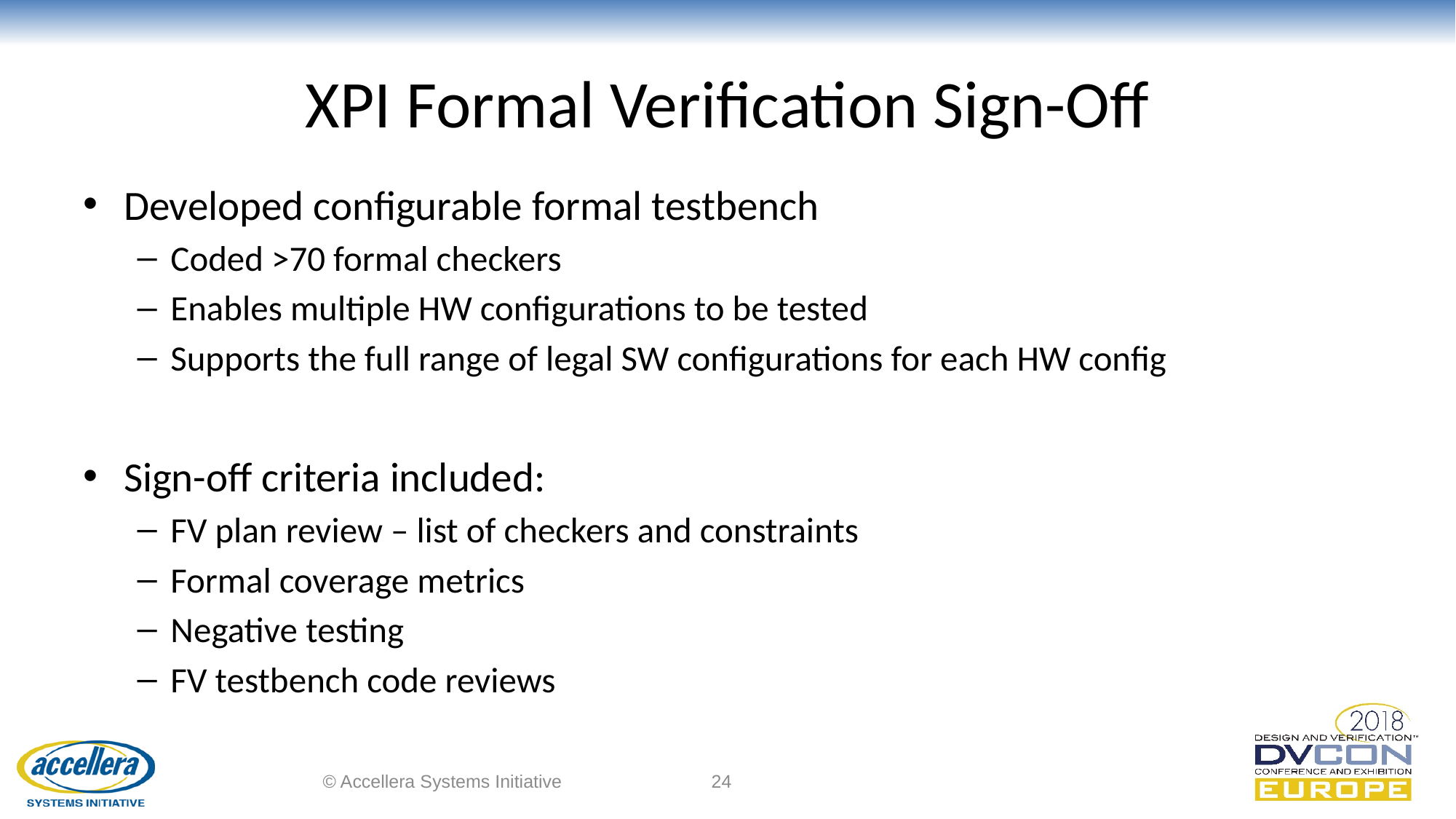

# XPI Formal Verification Sign-Off
Developed configurable formal testbench
Coded >70 formal checkers
Enables multiple HW configurations to be tested
Supports the full range of legal SW configurations for each HW config

Sign-off criteria included:
FV plan review – list of checkers and constraints
Formal coverage metrics
Negative testing
FV testbench code reviews

© Accellera Systems Initiative
24